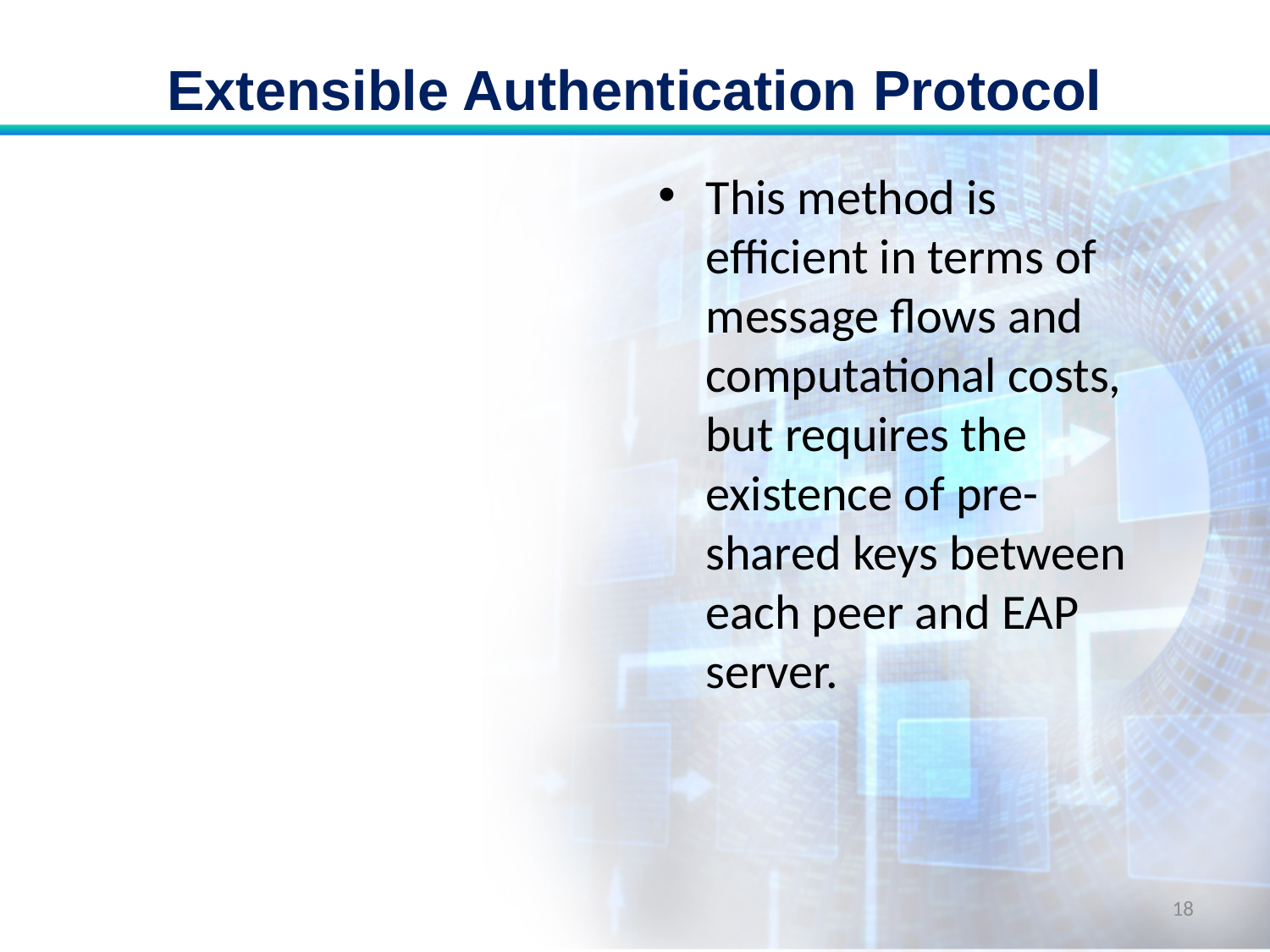

# Extensible Authentication Protocol
This method is efficient in terms of message flows and computational costs, but requires the existence of pre-shared keys between each peer and EAP server.
18